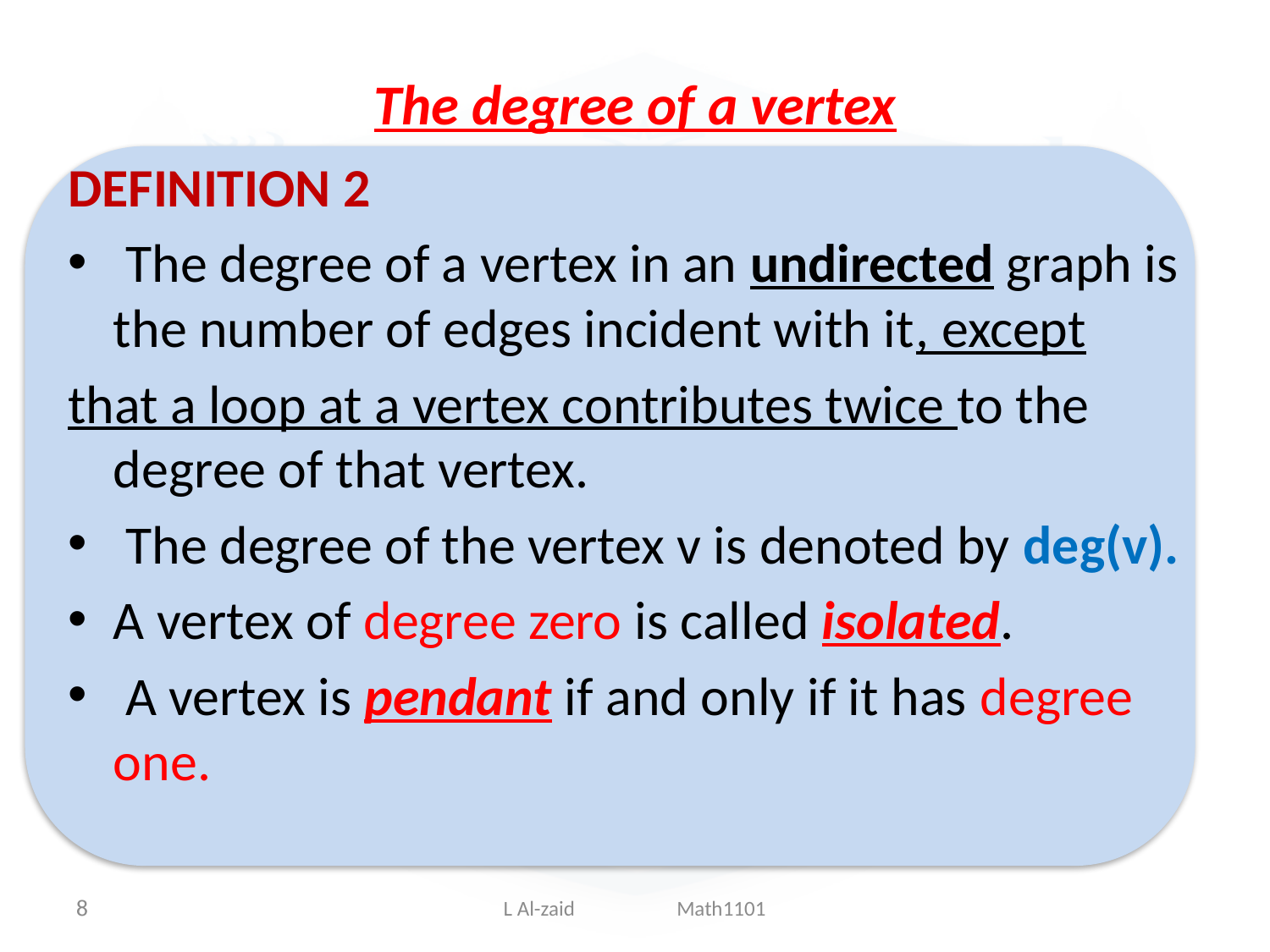

# The degree of a vertex

DEFINITION 2
 The degree of a vertex in an undirected graph is the number of edges incident with it, except
that a loop at a vertex contributes twice to the degree of that vertex.
 The degree of the vertex v is denoted by deg(v).
A vertex of degree zero is called isolated.
 A vertex is pendant if and only if it has degree one.

8
L Al-zaid                     Math1101